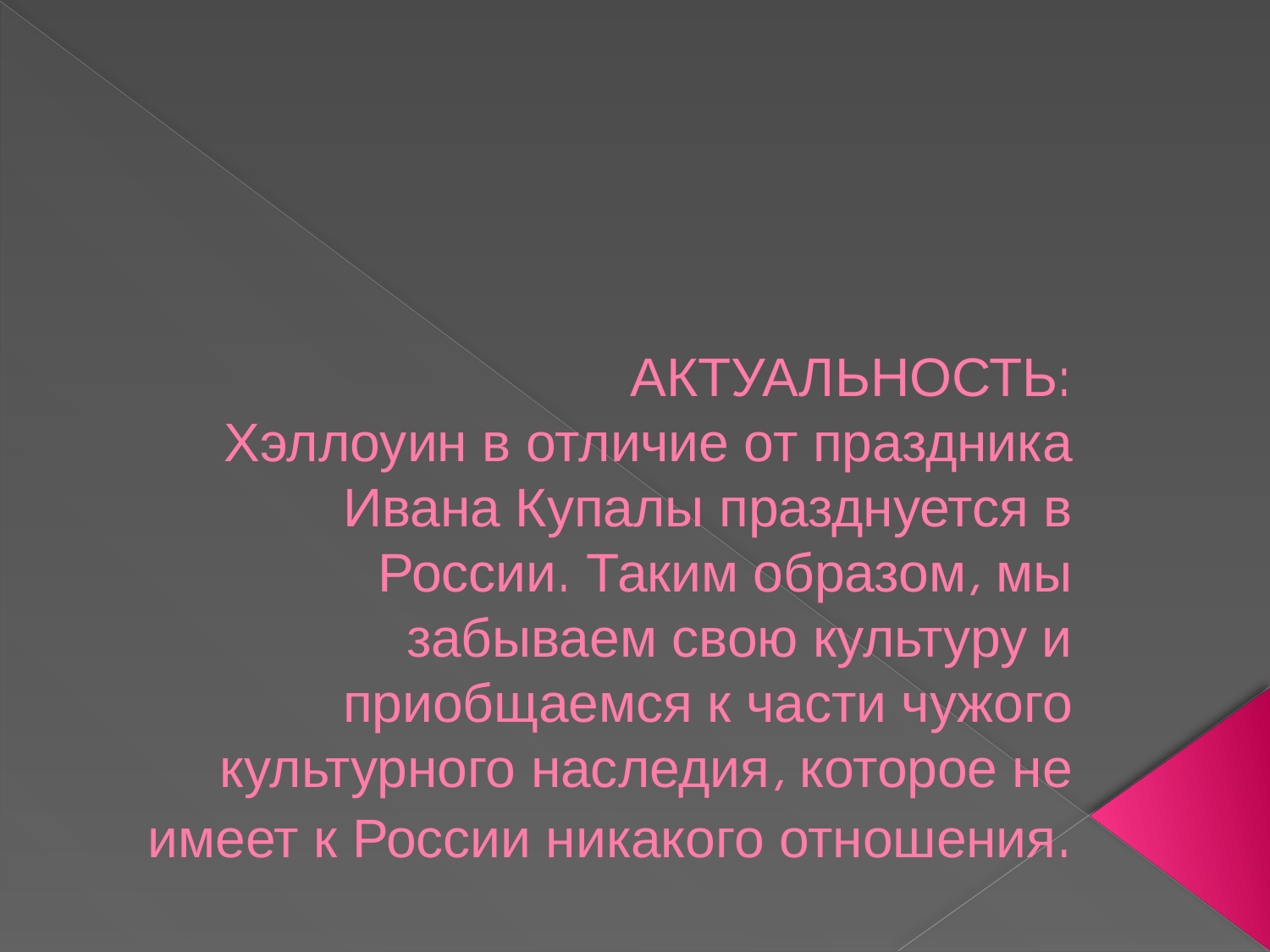

# АКТУАЛЬНОСТЬ: Хэллоуин в отличие от праздника Ивана Купалы празднуется в России. Таким образом, мы забываем свою культуру и приобщаемся к части чужого культурного наследия, которое не имеет к России никакого отношения.